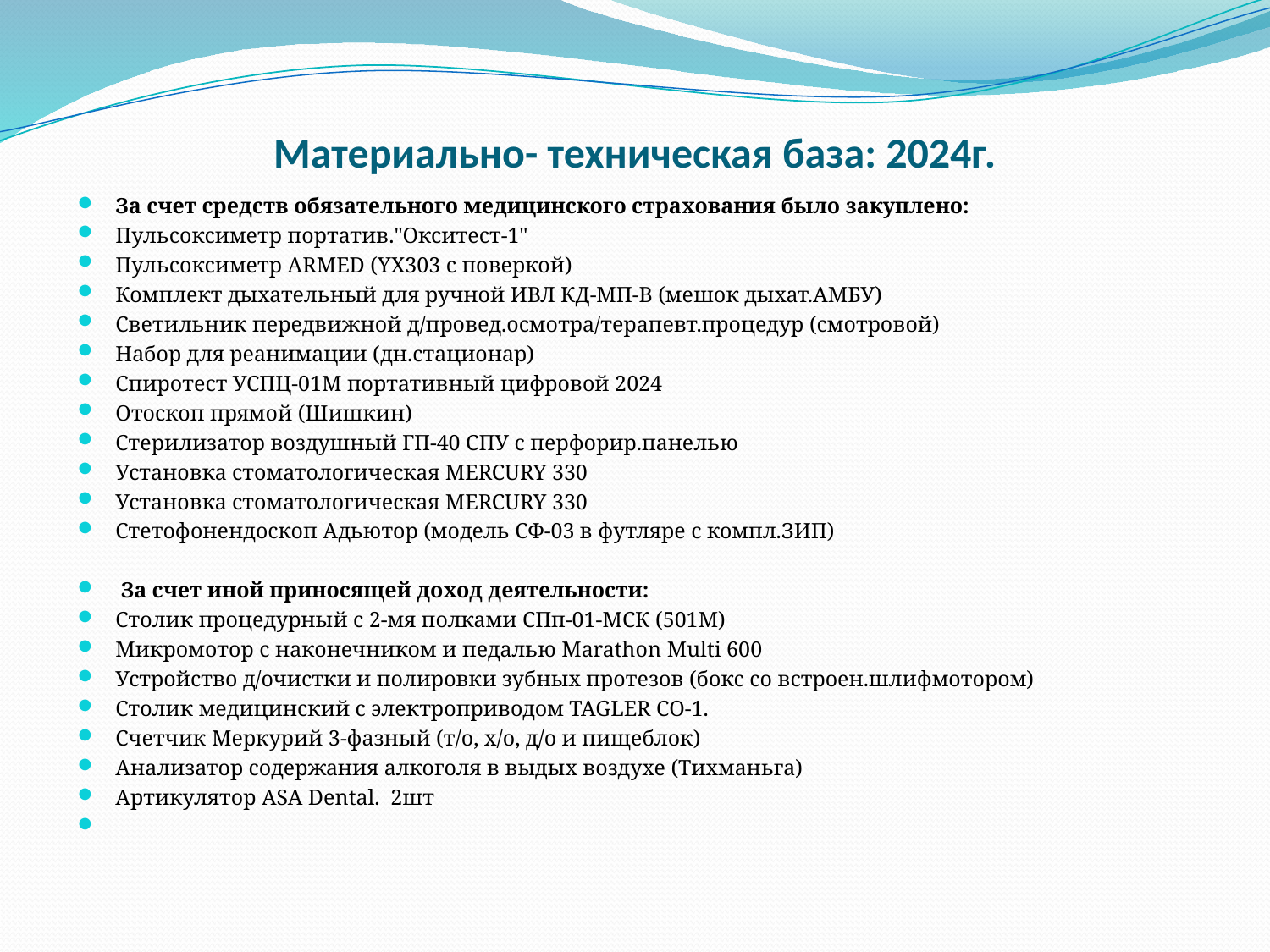

# Материально- техническая база: 2024г.
За счет средств обязательного медицинского страхования было закуплено:
Пульсоксиметр портатив."Окситест-1"
Пульсоксиметр ARMED (YX303 с поверкой)
Комплект дыхательный для ручной ИВЛ КД-МП-В (мешок дыхат.АМБУ)
Светильник передвижной д/провед.осмотра/терапевт.процедур (смотровой)
Набор для реанимации (дн.стационар)
Спиротест УСПЦ-01М портативный цифровой 2024
Отоскоп прямой (Шишкин)
Стерилизатор воздушный ГП-40 СПУ с перфорир.панелью
Установка стоматологическая MERCURY 330
Установка стоматологическая MERCURY 330
Стетофонендоскоп Адьютор (модель СФ-03 в футляре с компл.ЗИП)

 За счет иной приносящей доход деятельности:
Столик процедурный с 2-мя полками СПп-01-МСК (501М)
Микромотор с наконечником и педалью Marathon Multi 600
Устройство д/очистки и полировки зубных протезов (бокс со встроен.шлифмотором)
Столик медицинский с электроприводом TAGLER CO-1.
Счетчик Меркурий 3-фазный (т/о, х/о, д/о и пищеблок)
Анализатор содержания алкоголя в выдых воздухе (Тихманьга)
Артикулятор ASA Dental.  2шт